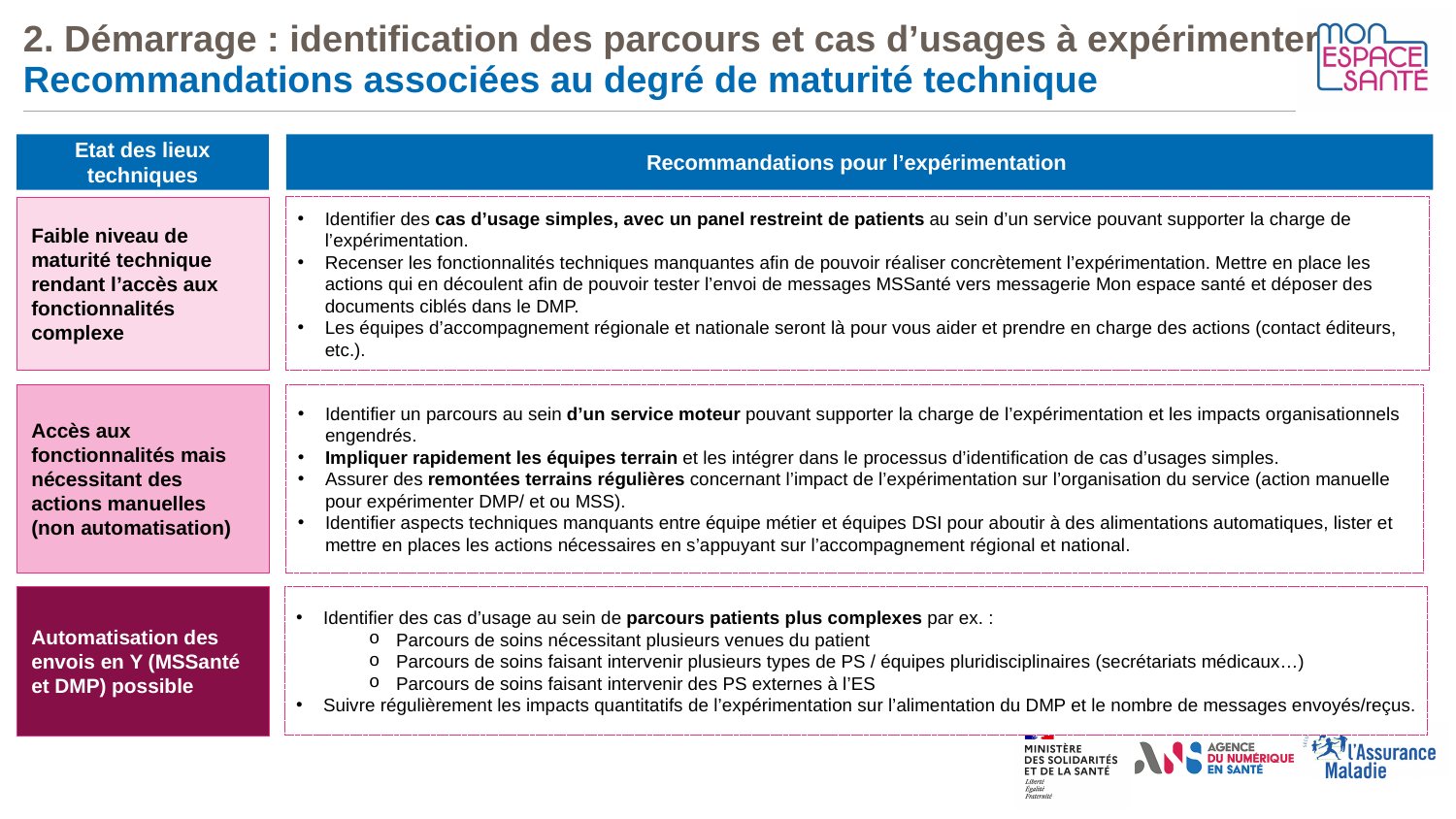

# 2. Démarrage : identification des parcours et cas d’usages à expérimenter Recommandations associées au degré de maturité technique
Etat des lieux techniques
Recommandations pour l’expérimentation
Faible niveau de maturité technique rendant l’accès aux fonctionnalités complexe
Identifier des cas d’usage simples, avec un panel restreint de patients au sein d’un service pouvant supporter la charge de l’expérimentation.
Recenser les fonctionnalités techniques manquantes afin de pouvoir réaliser concrètement l’expérimentation. Mettre en place les actions qui en découlent afin de pouvoir tester l’envoi de messages MSSanté vers messagerie Mon espace santé et déposer des documents ciblés dans le DMP.
Les équipes d’accompagnement régionale et nationale seront là pour vous aider et prendre en charge des actions (contact éditeurs, etc.).
Accès aux fonctionnalités mais nécessitant des actions manuelles (non automatisation)
Identifier un parcours au sein d’un service moteur pouvant supporter la charge de l’expérimentation et les impacts organisationnels engendrés.
Impliquer rapidement les équipes terrain et les intégrer dans le processus d’identification de cas d’usages simples.
Assurer des remontées terrains régulières concernant l’impact de l’expérimentation sur l’organisation du service (action manuelle pour expérimenter DMP/ et ou MSS).
Identifier aspects techniques manquants entre équipe métier et équipes DSI pour aboutir à des alimentations automatiques, lister et mettre en places les actions nécessaires en s’appuyant sur l’accompagnement régional et national.
Automatisation des envois en Y (MSSanté et DMP) possible
Identifier des cas d’usage au sein de parcours patients plus complexes par ex. :
Parcours de soins nécessitant plusieurs venues du patient
Parcours de soins faisant intervenir plusieurs types de PS / équipes pluridisciplinaires (secrétariats médicaux…)
Parcours de soins faisant intervenir des PS externes à l’ES
Suivre régulièrement les impacts quantitatifs de l’expérimentation sur l’alimentation du DMP et le nombre de messages envoyés/reçus.